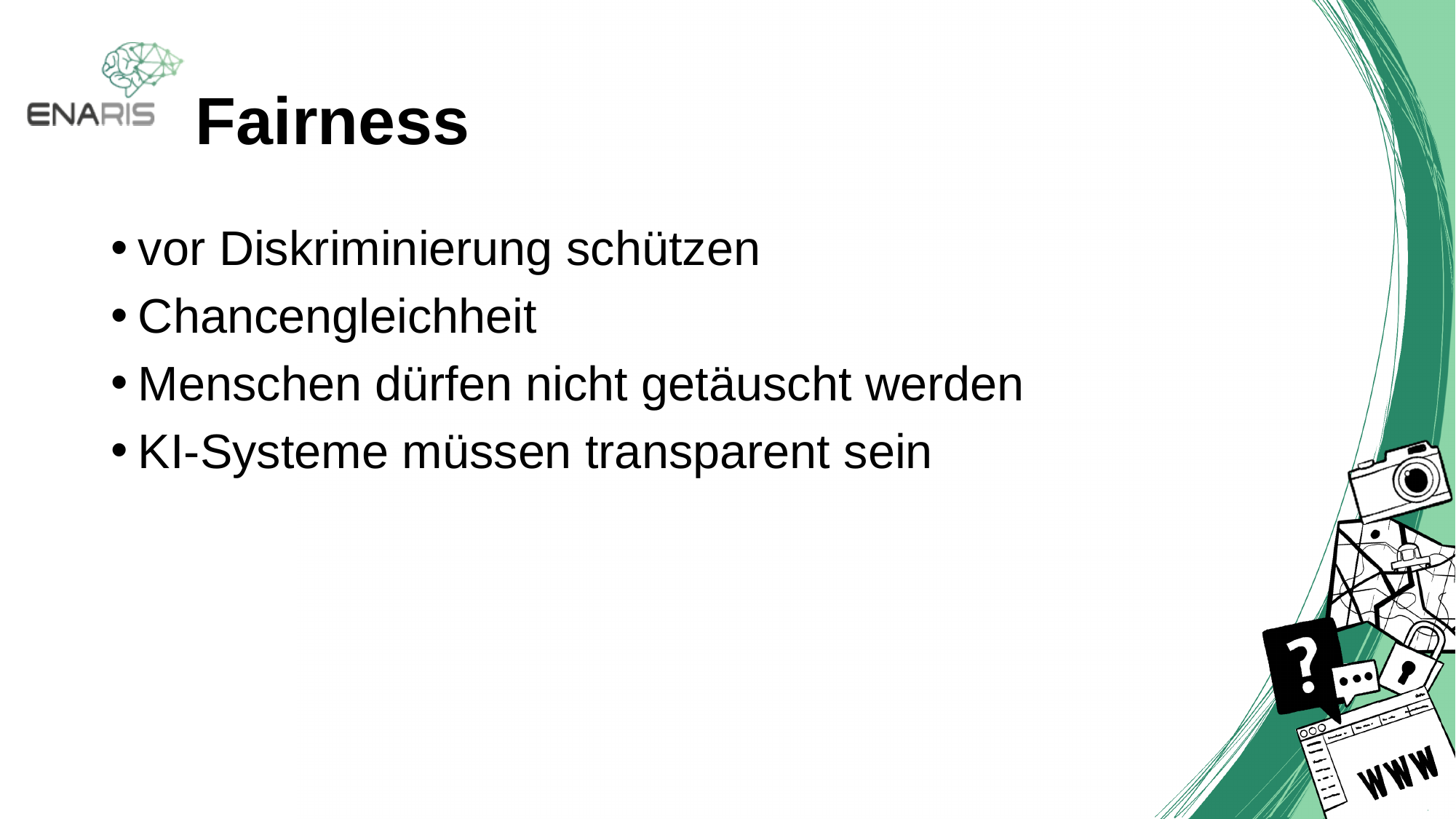

# Fairness
vor Diskriminierung schützen
Chancengleichheit
Menschen dürfen nicht getäuscht werden
KI-Systeme müssen transparent sein